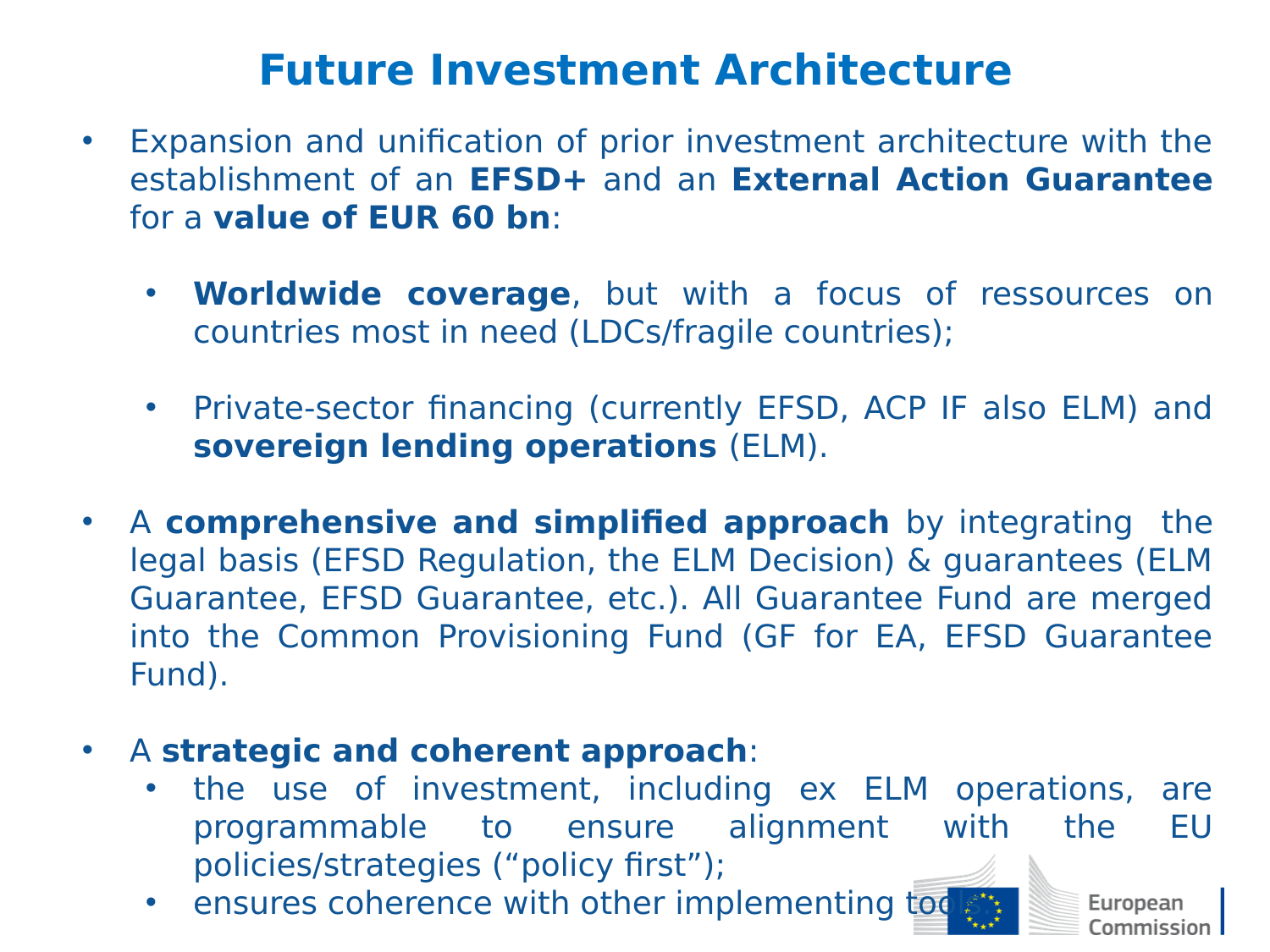

Expansion and unification of prior investment architecture with the establishment of an EFSD+ and an External Action Guarantee for a value of EUR 60 bn:

Worldwide coverage, but with a focus of ressources on countries most in need (LDCs/fragile countries);

Private-sector financing (currently EFSD, ACP IF also ELM) and sovereign lending operations (ELM).

A comprehensive and simplified approach by integrating  the legal basis (EFSD Regulation, the ELM Decision) & guarantees (ELM Guarantee, EFSD Guarantee, etc.). All Guarantee Fund are merged into the Common Provisioning Fund (GF for EA, EFSD Guarantee Fund).

A strategic and coherent approach:
the use of investment, including ex ELM operations, are programmable to ensure alignment with the EU policies/strategies (“policy first”);
ensures coherence with other implementing tools.

Future Investment Architecture